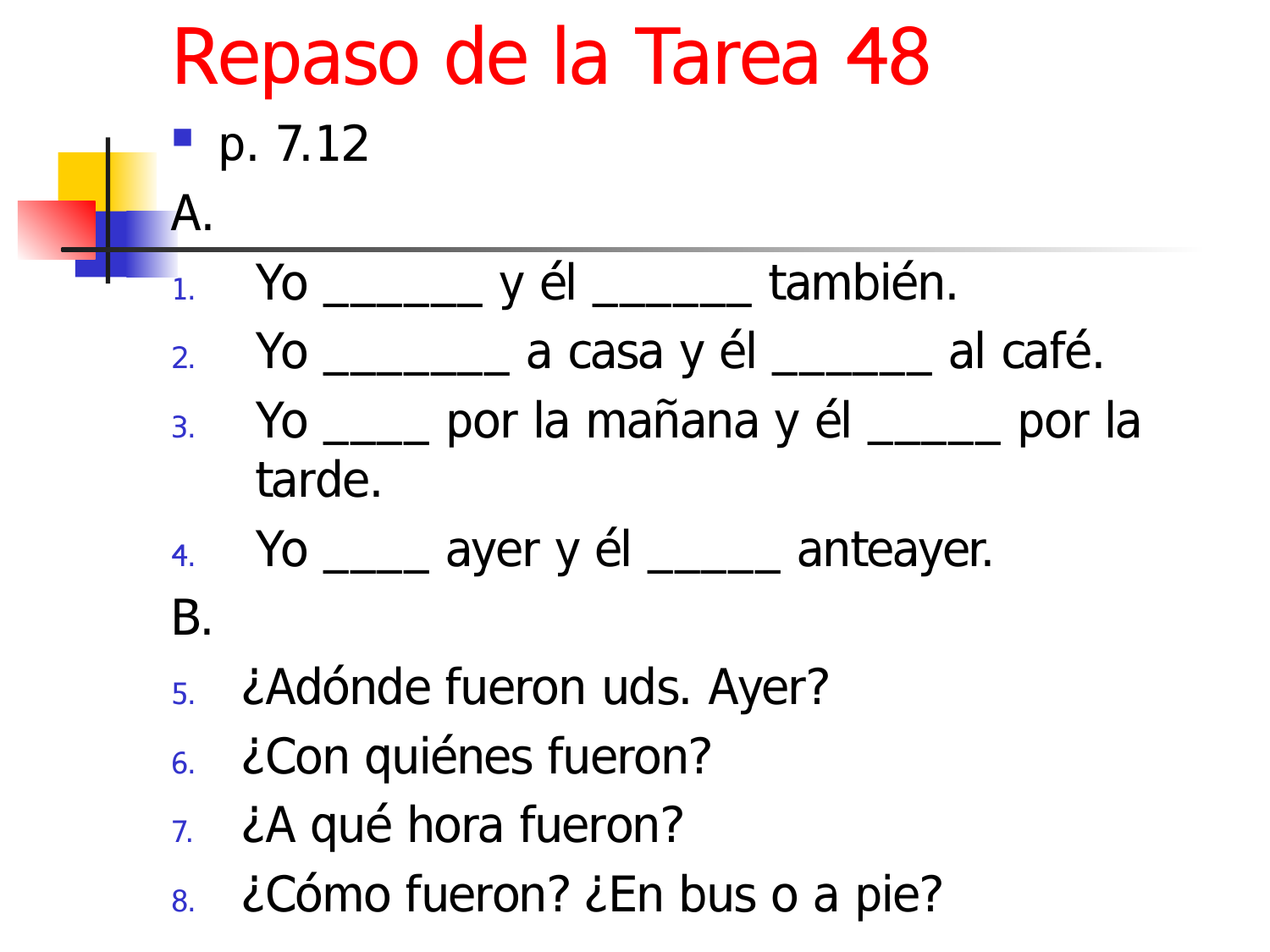

# Repaso de la Tarea 48
p. 7.12
A.
Yo ______ y él ______ también.
Yo _______ a casa y él ______ al café.
Yo ____ por la mañana y él _____ por la tarde.
Yo ____ ayer y él _____ anteayer.
B.
¿Adónde fueron uds. Ayer?
¿Con quiénes fueron?
¿A qué hora fueron?
¿Cómo fueron? ¿En bus o a pie?